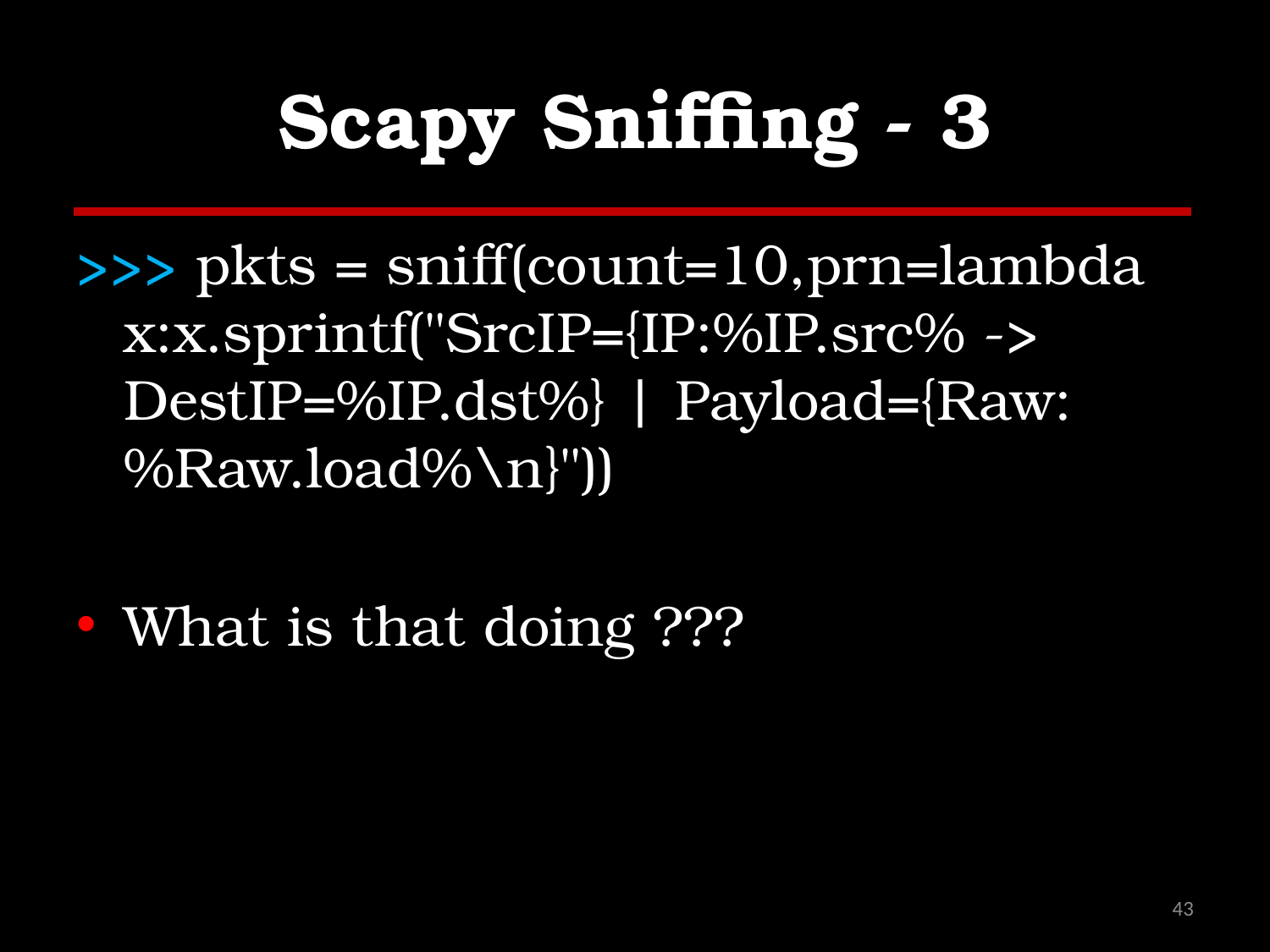

# Scapy Sniffing - 3
>>> pkts = sniff(count=10,prn=lambda x:x.sprintf("SrcIP={IP:%IP.src% -> DestIP=%IP.dst%} | Payload={Raw:%Raw.load%\n}"))

What is that doing ???
43